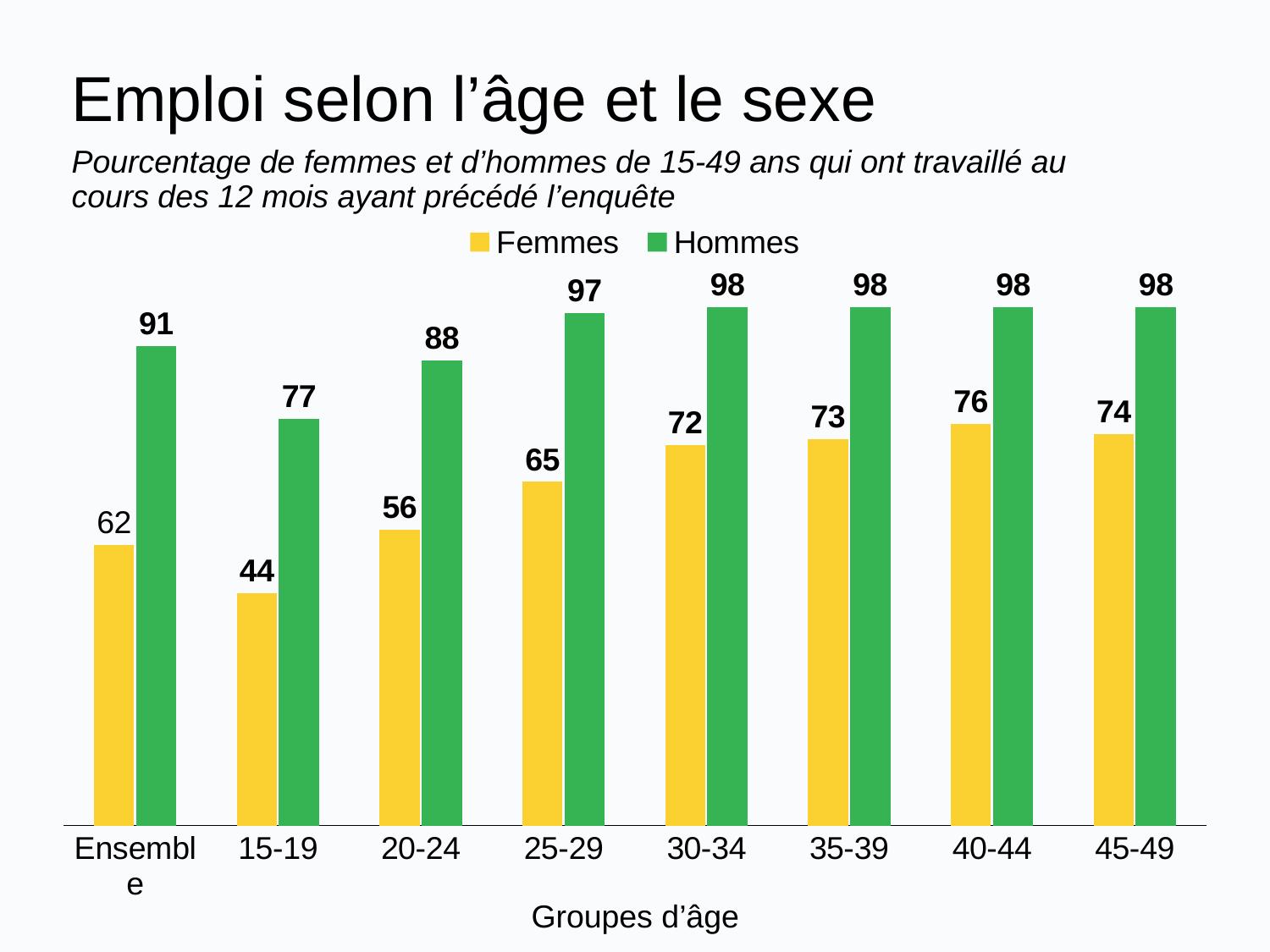

# Emploi selon l’âge et le sexe
Pourcentage de femmes et d’hommes de 15-49 ans qui ont travaillé au cours des 12 mois ayant précédé l’enquête

### Chart

| Category | Femmes | Hommes |
|---|---|---|
| Ensemble | 53.0 | 90.7 |
| 15-19 | 44.0 | 77.0 |
| 20-24 | 56.0 | 88.0 |
| 25-29 | 65.0 | 97.0 |
| 30-34 | 72.0 | 98.0 |
| 35-39 | 73.0 | 98.0 |
| 40-44 | 76.0 | 98.0 |
| 45-49 | 74.0 | 98.0 |
Groupes d’âge